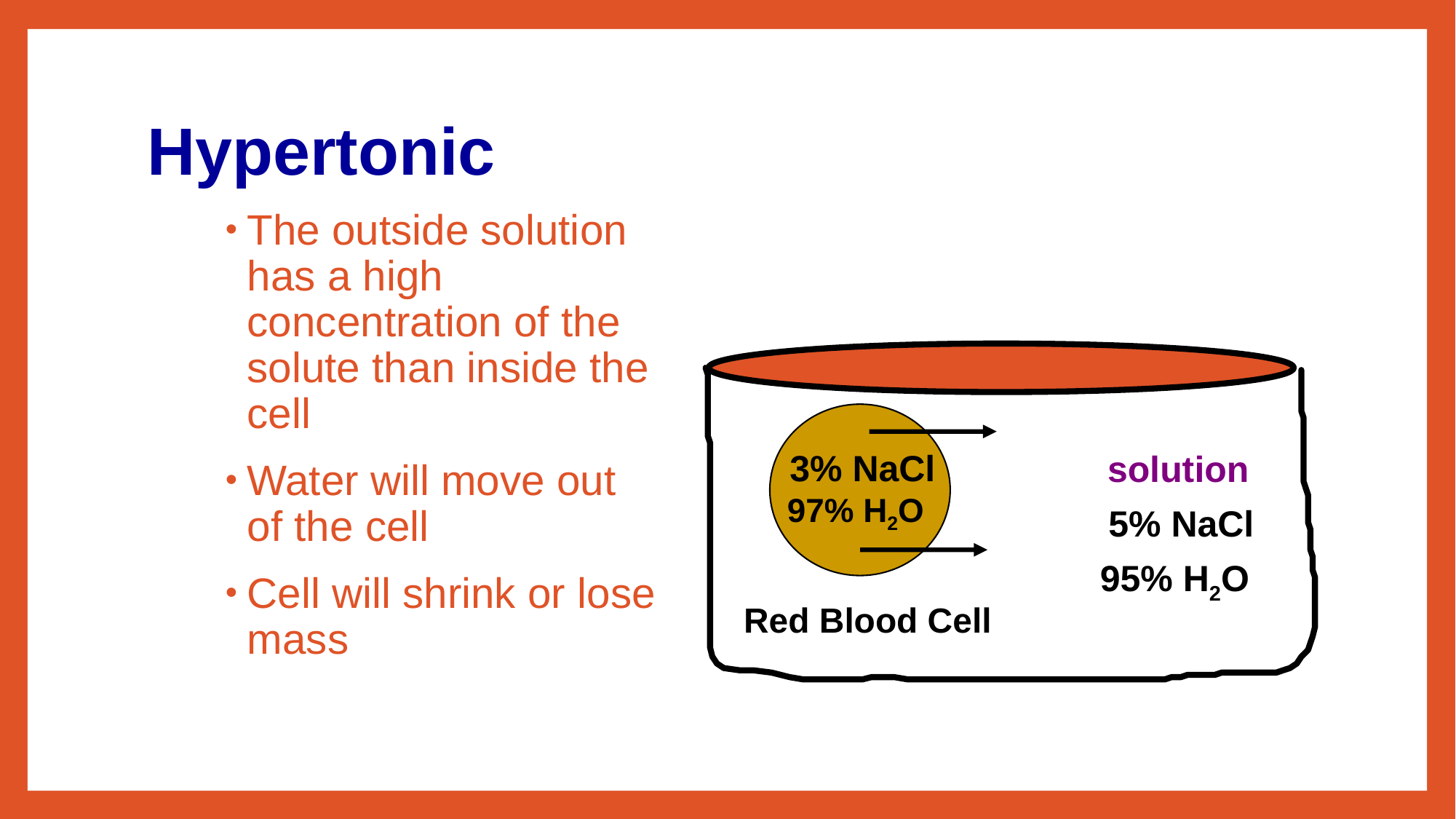

# Hypertonic
The outside solution has a high concentration of the solute than inside the cell
Water will move out of the cell
Cell will shrink or lose mass

solution
5% NaCl
95% H2O

3% NaCl
97% H2O
Red Blood Cell